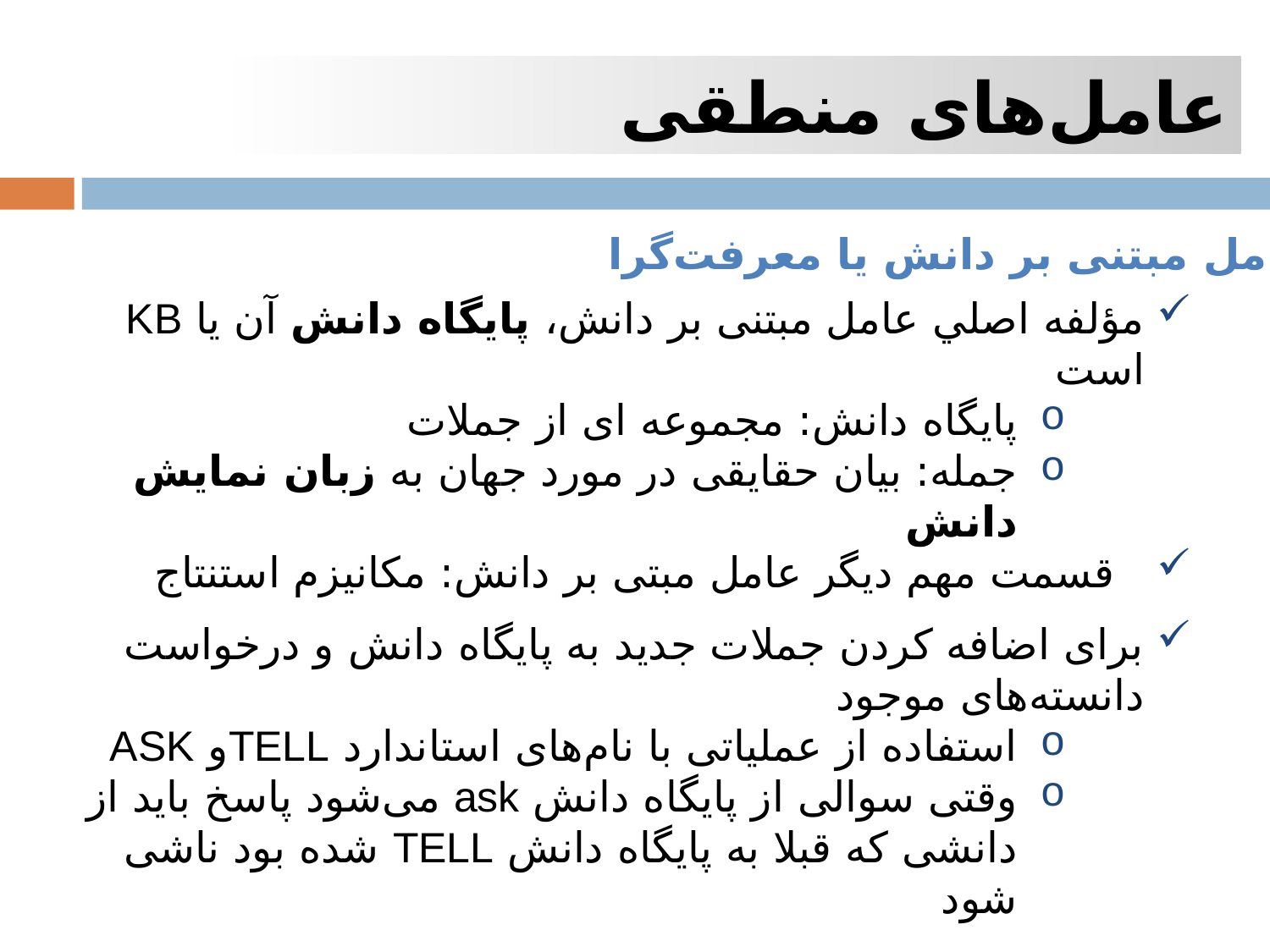

عامل‌های منطقی
 عامل مبتنی بر دانش یا معرفت‌گرا
مؤلفه اصلي عامل مبتنی بر دانش، پايگاه دانش آن یا KB است
پايگاه دانش: مجموعه ای از جملات
جمله: بيان حقایقی در مورد جهان به زبان نمايش دانش
  قسمت مهم دیگر عامل مبتی بر دانش: مکانیزم استنتاج
برای اضافه کردن جملات جدید به پايگاه دانش و درخواست دانسته‌های موجود
استفاده از عملیاتی با نام‌های استاندارد TELLو ASK
وقتی سوالی از پایگاه دانش ask می‌شود پاسخ باید از دانشی که قبلا به پایگاه دانش TELL شده بود ناشی شود